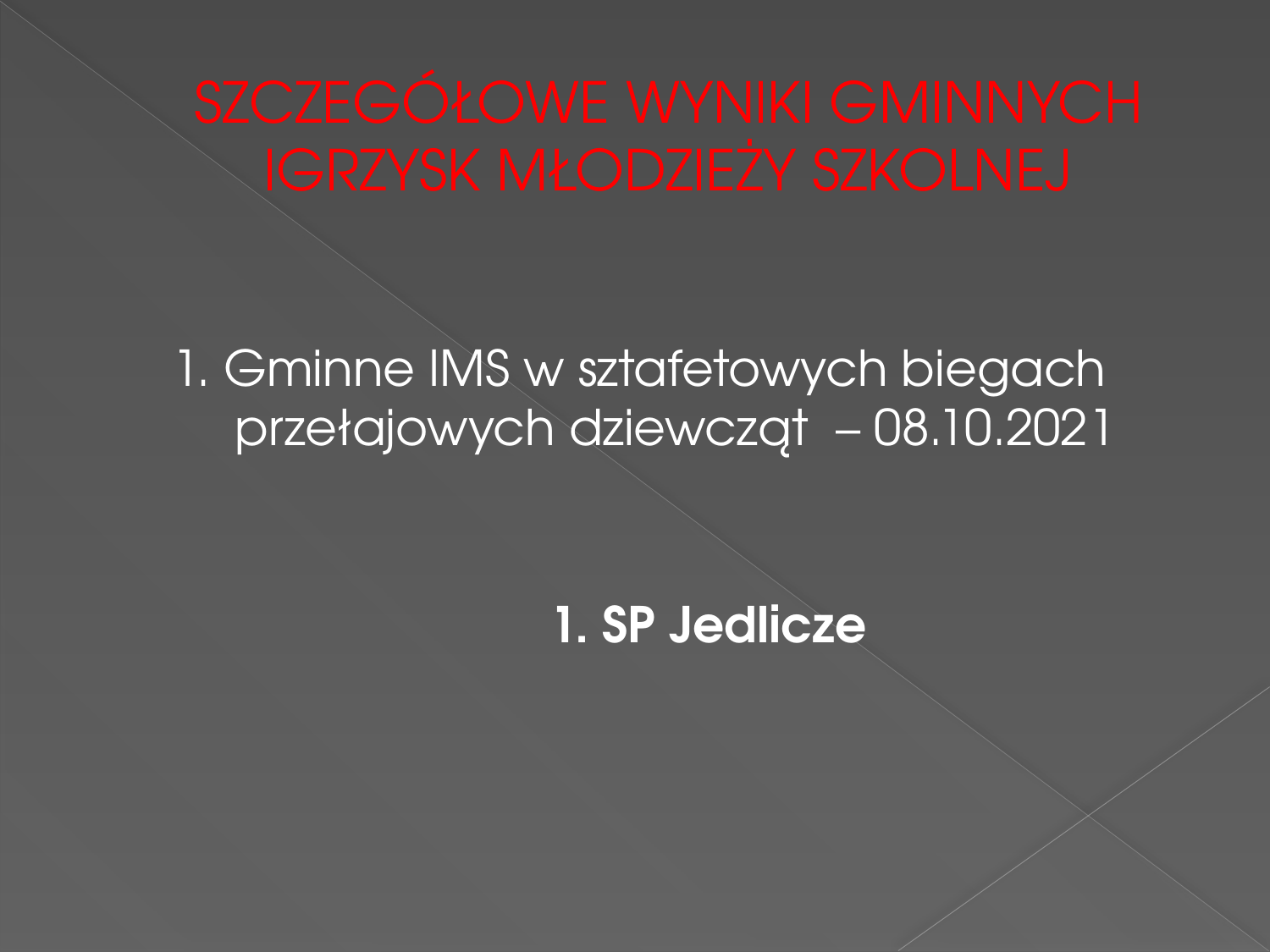

# SZCZEGÓŁOWE WYNIKI GMINNYCH IGRZYSK MŁODZIEŻY SZKOLNEJ

1. Gminne IMS w sztafetowych biegach przełajowych dziewcząt  – 08.10.2021

          1. SP Jedlicze